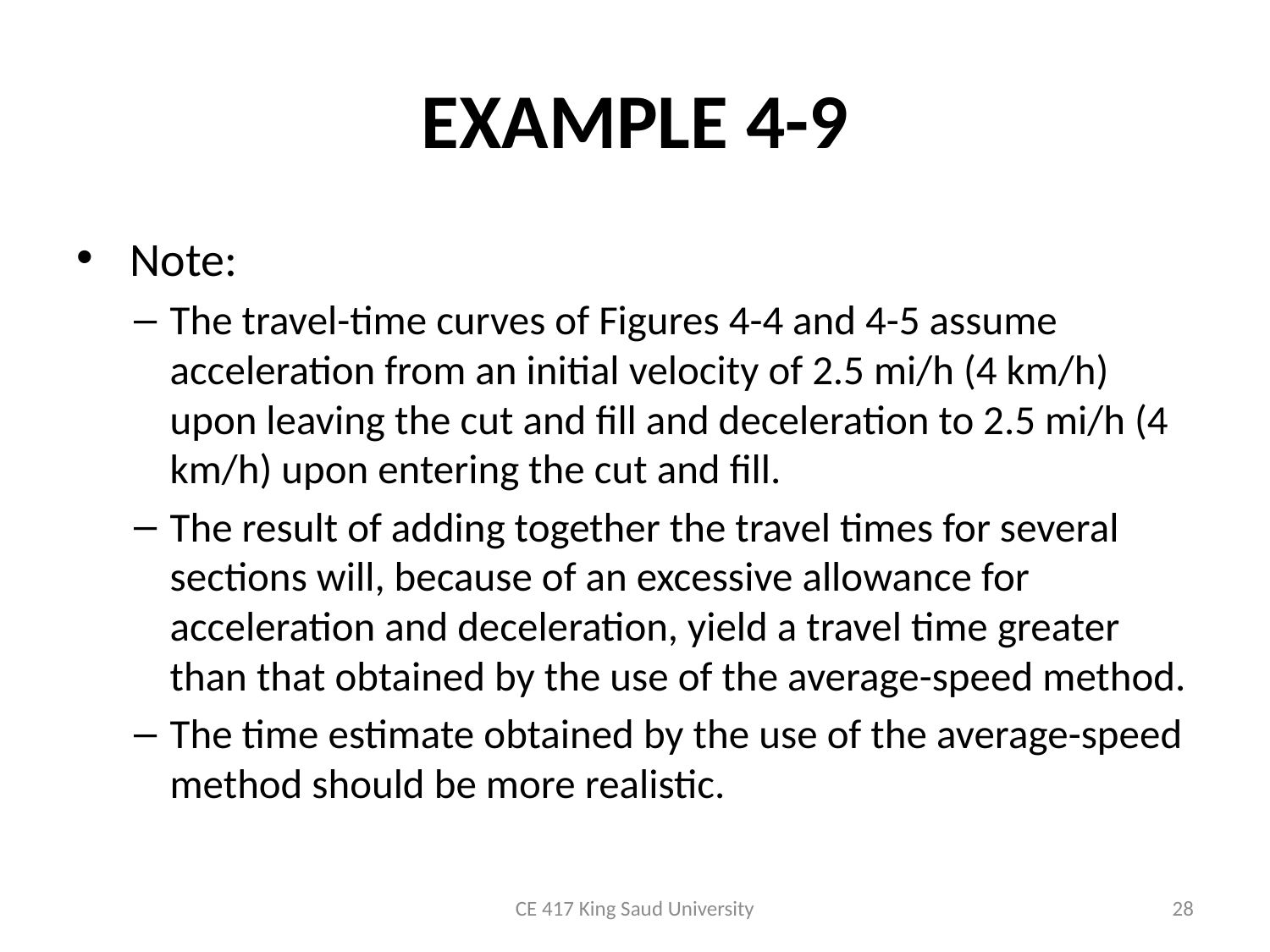

# EXAMPLE 4-9
 Note:
The travel-time curves of Figures 4-4 and 4-5 assume acceleration from an initial velocity of 2.5 mi/h (4 km/h) upon leaving the cut and fill and deceleration to 2.5 mi/h (4 km/h) upon entering the cut and fill.
The result of adding together the travel times for several sections will, because of an excessive allowance for acceleration and deceleration, yield a travel time greater than that obtained by the use of the average-speed method.
The time estimate obtained by the use of the average-speed method should be more realistic.

CE 417 King Saud University
28